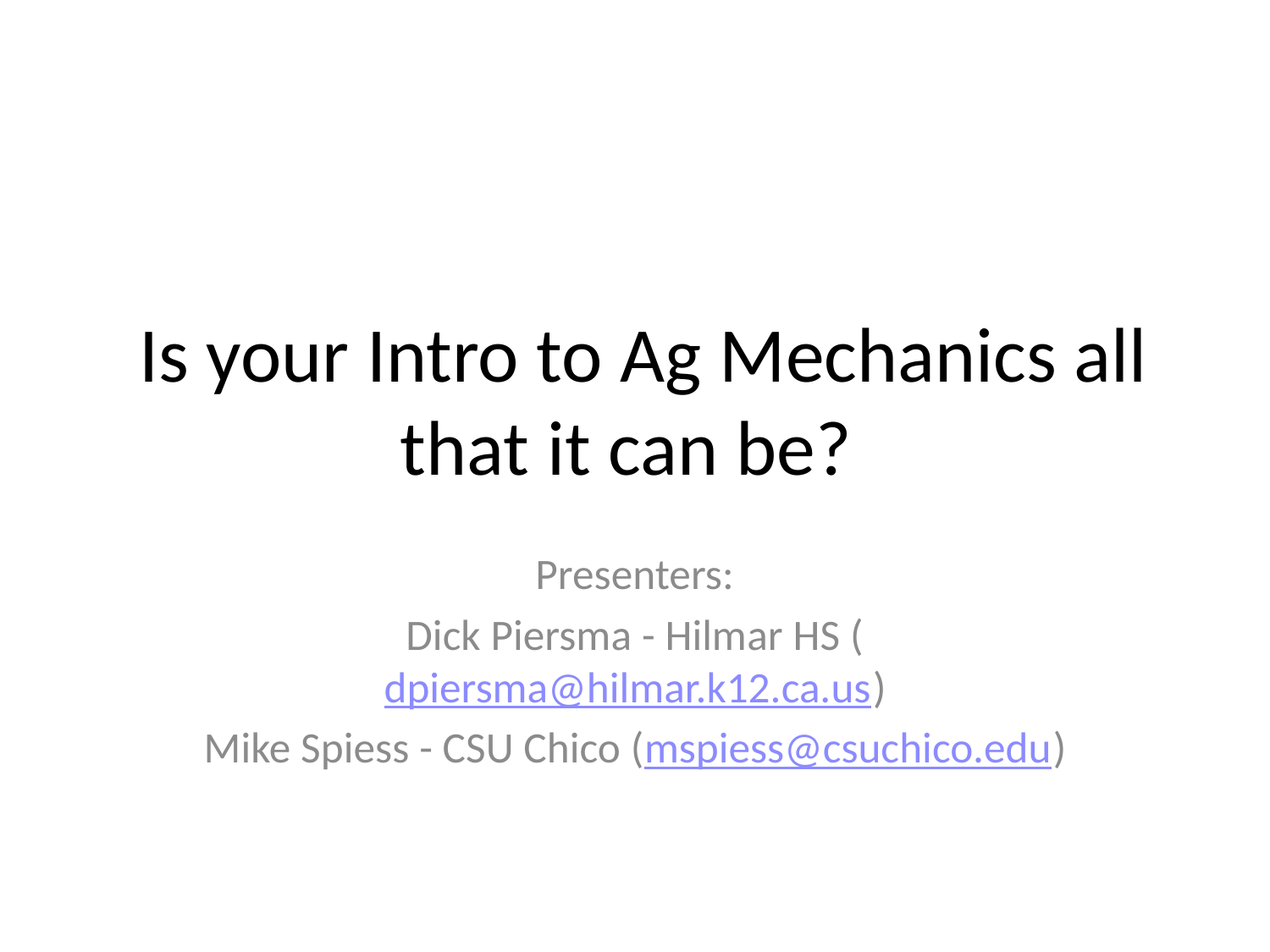

# Is your Intro to Ag Mechanics all that it can be?
Presenters:
Dick Piersma - Hilmar HS (dpiersma@hilmar.k12.ca.us)
Mike Spiess - CSU Chico (mspiess@csuchico.edu)